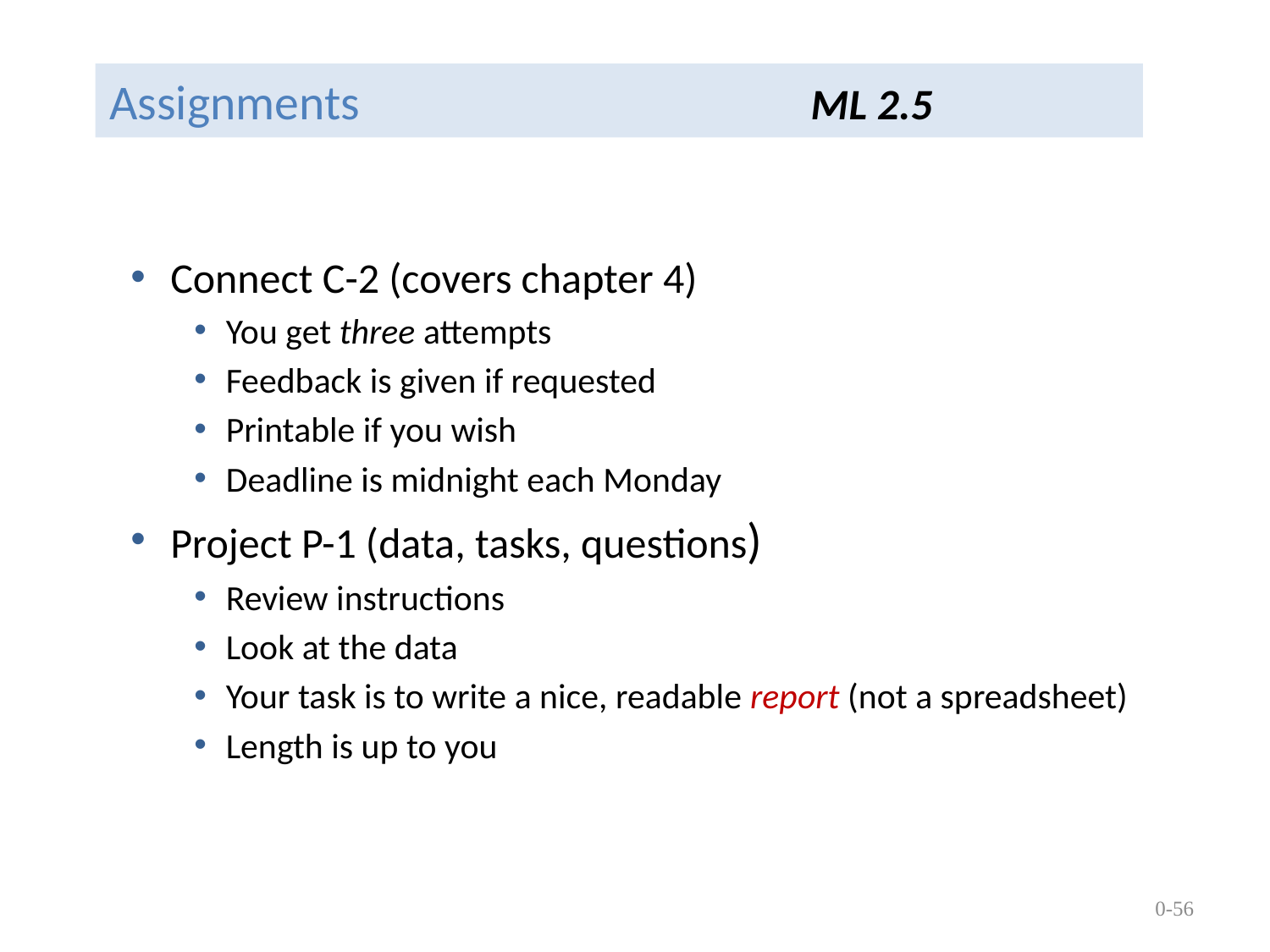

# Assignments	                                         ML 2.5
Connect C-2 (covers chapter 4)
You get three attempts
Feedback is given if requested
Printable if you wish
Deadline is midnight each Monday
Project P-1 (data, tasks, questions)
Review instructions
Look at the data
Your task is to write a nice, readable report (not a spreadsheet)
Length is up to you

0-56